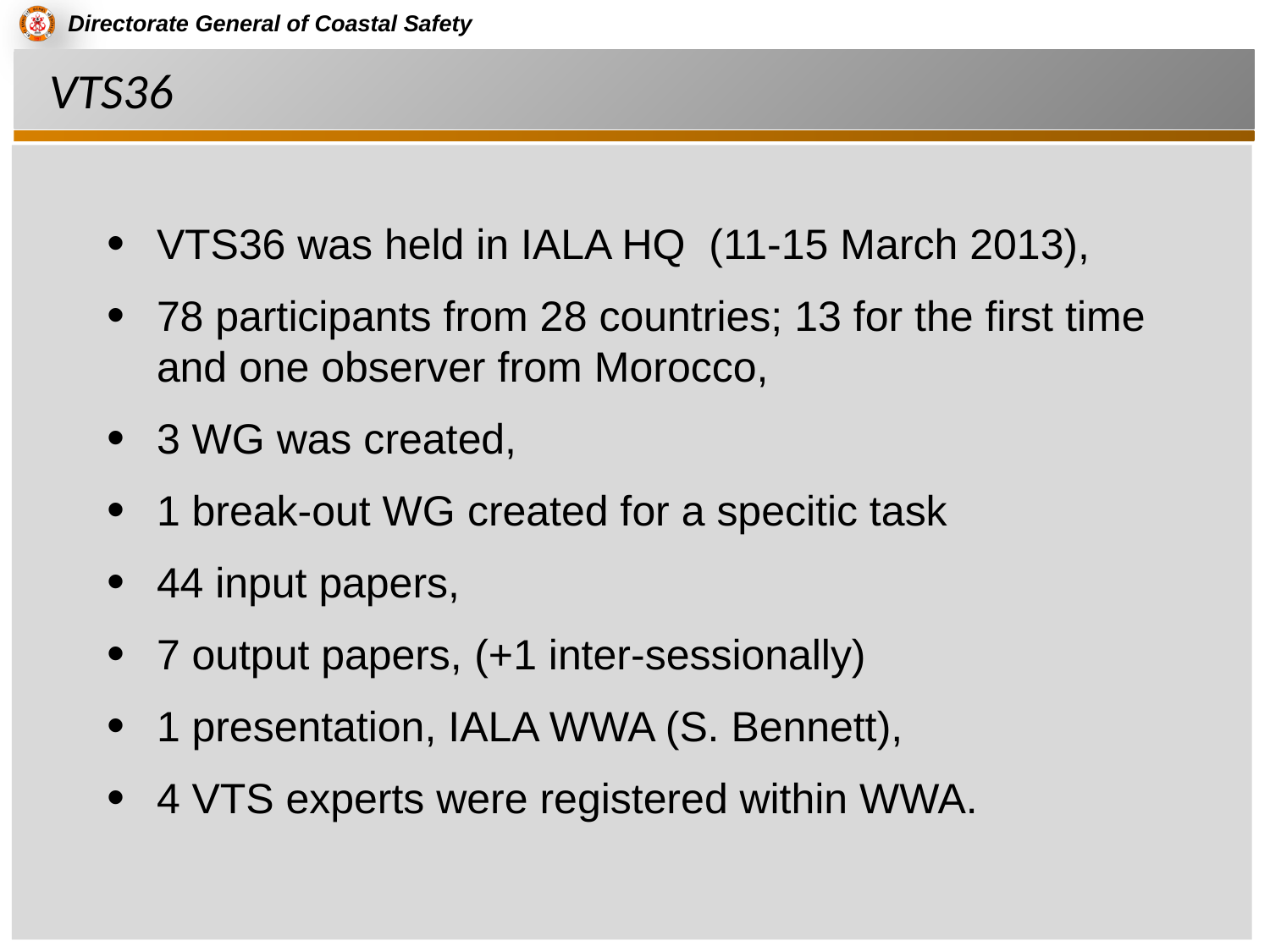

# VTS36
VTS36 was held in IALA HQ  (11-15 March 2013),
78 participants from 28 countries; 13 for the first time and one observer from Morocco,
3 WG was created,
1 break-out WG created for a specitic task
44 input papers,
7 output papers, (+1 inter-sessionally)
1 presentation, IALA WWA (S. Bennett),
4 VTS experts were registered within WWA.